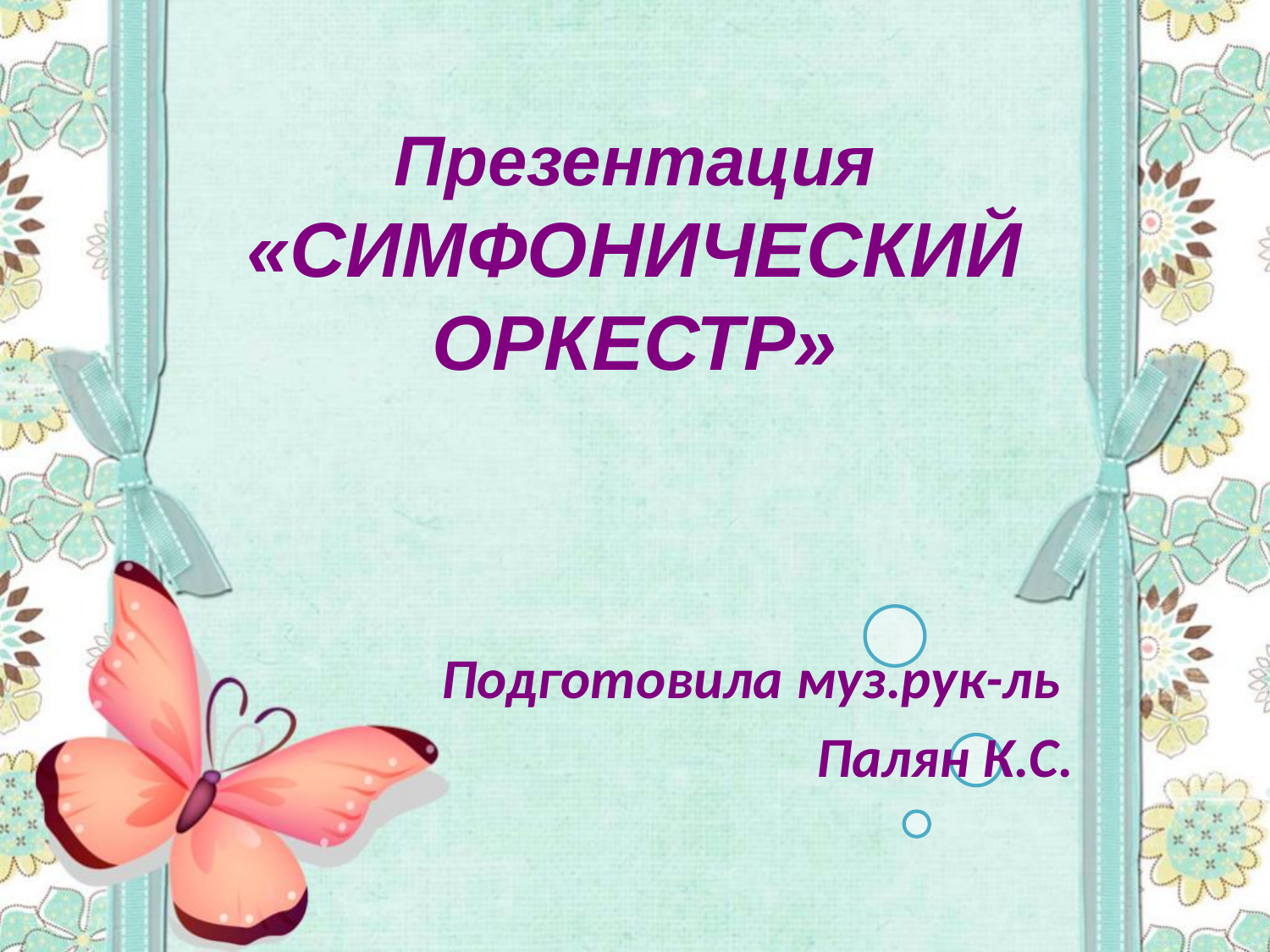

Презентация «СИМФОНИЧЕСКИЙ ОРКЕСТР»

Подготовила муз.рук-ль
Палян К.С.